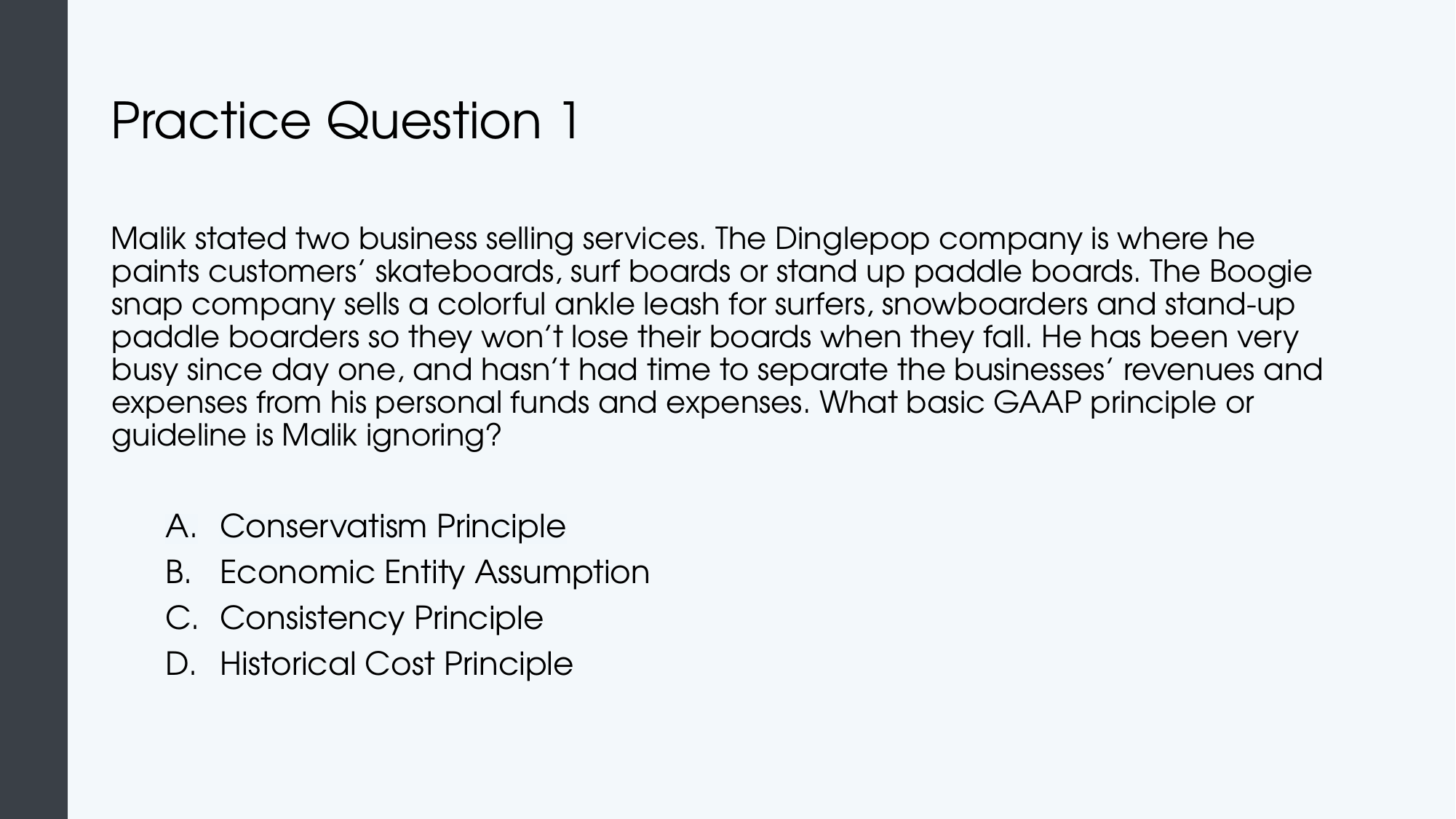

# Practice Question 1
Malik stated two business selling services. The Dinglepop company is where he paints customers’ skateboards, surf boards or stand up paddle boards. The Boogie snap company sells a colorful ankle leash for surfers, snowboarders and stand-up paddle boarders so they won’t lose their boards when they fall. He has been very busy since day one, and hasn’t had time to separate the businesses’ revenues and expenses from his personal funds and expenses. What basic GAAP principle or guideline is Malik ignoring?

Conservatism Principle
Economic Entity Assumption
Consistency Principle
Historical Cost Principle